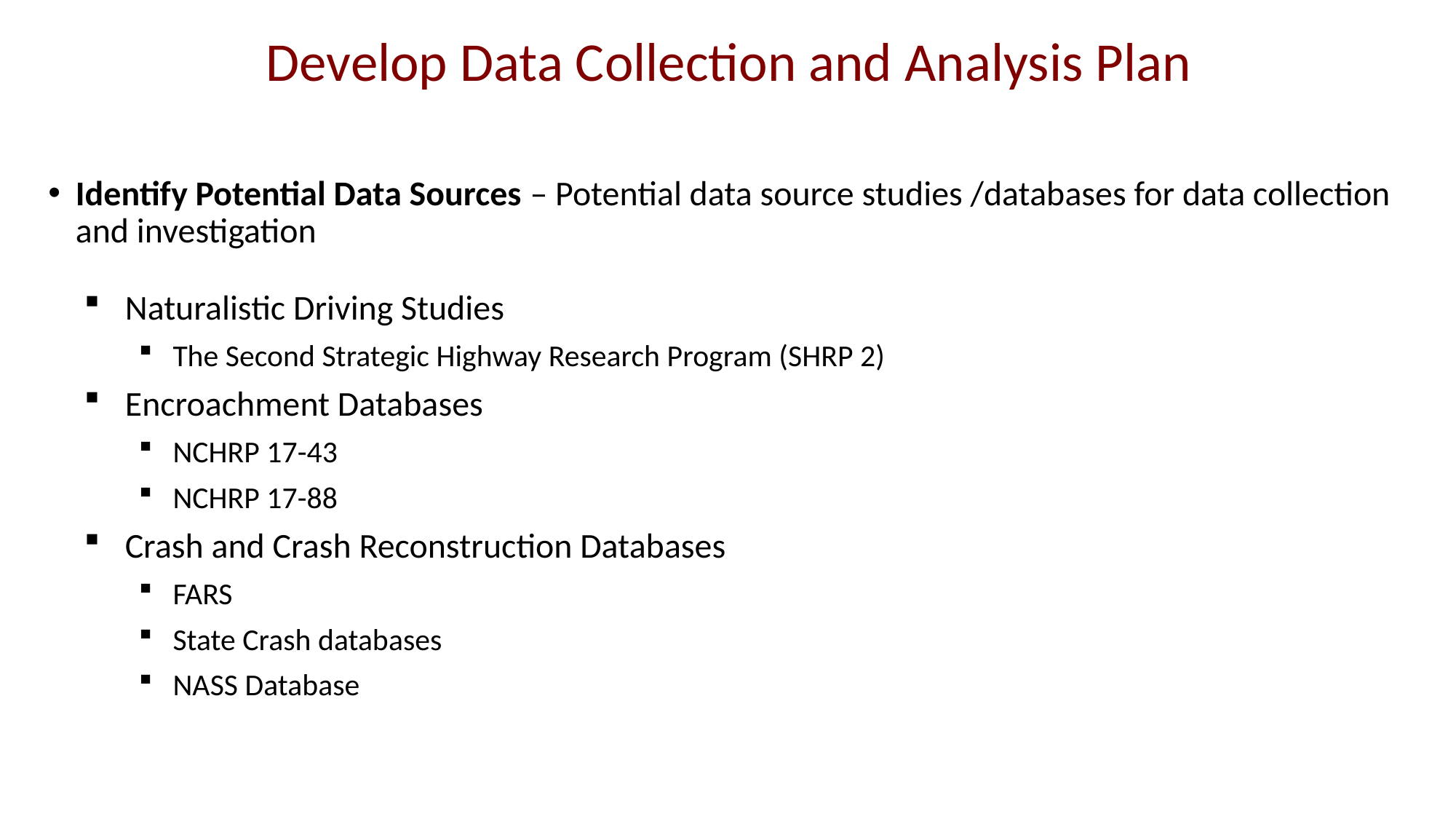

Develop Data Collection and Analysis Plan
Identify Potential Data Sources – Potential data source studies /databases for data collection and investigation
Naturalistic Driving Studies
The Second Strategic Highway Research Program (SHRP 2)
Encroachment Databases
NCHRP 17-43
NCHRP 17-88
Crash and Crash Reconstruction Databases
FARS
State Crash databases
NASS Database

14